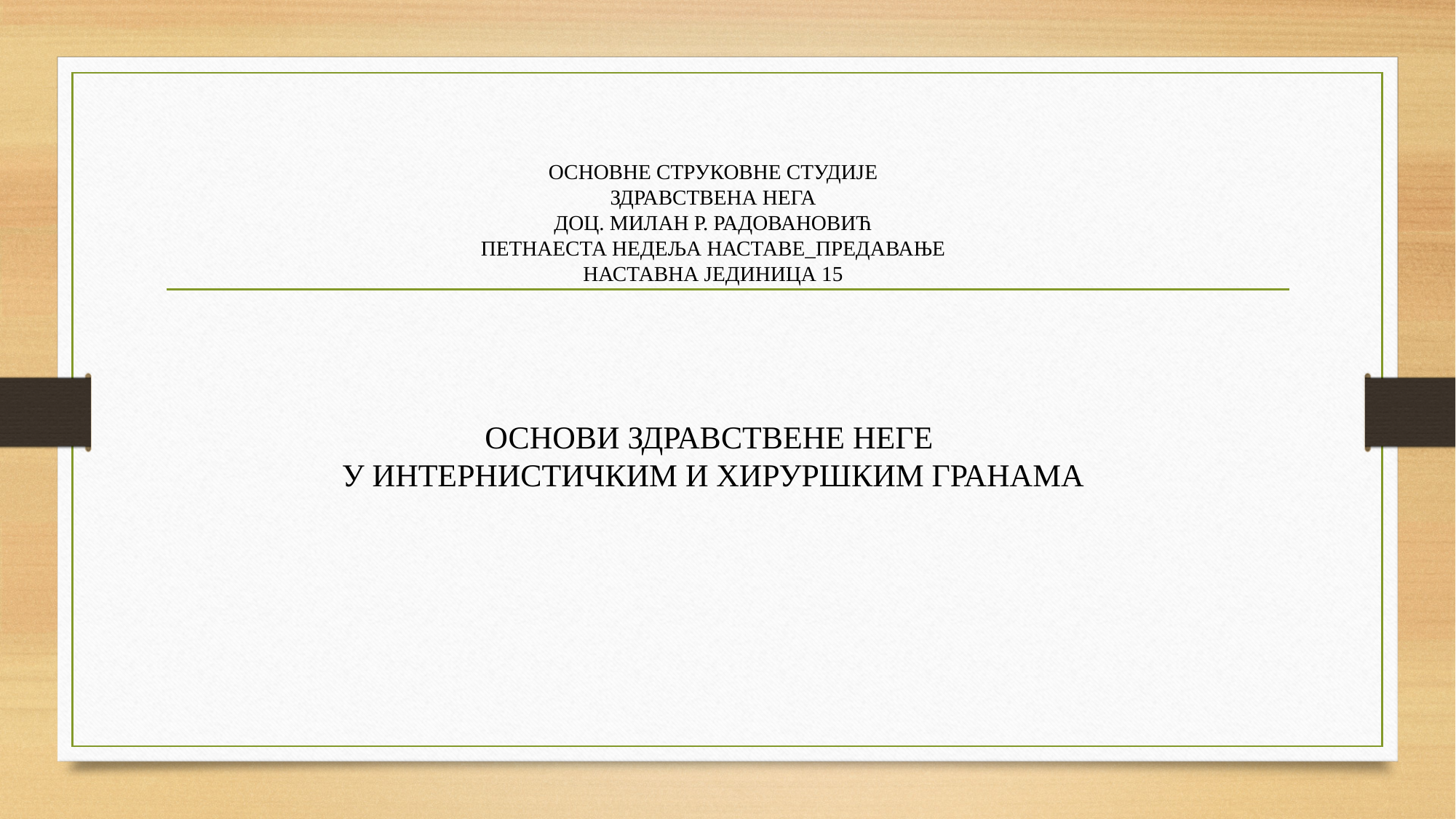

ОСНОВНЕ СТРУКОВНЕ СТУДИЈЕ
ЗДРАВСТВЕНА НЕГА
ДОЦ. МИЛАН Р. РАДОВАНОВИЋ
ПЕТНАЕСТА НЕДЕЉА НАСТАВЕ_ПРЕДАВАЊЕ
НАСТАВНА ЈЕДИНИЦА 15

ОСНОВИ ЗДРАВСТВЕНЕ НЕГЕ
У ИНТЕРНИСТИЧКИМ И ХИРУРШКИМ ГРАНАМА